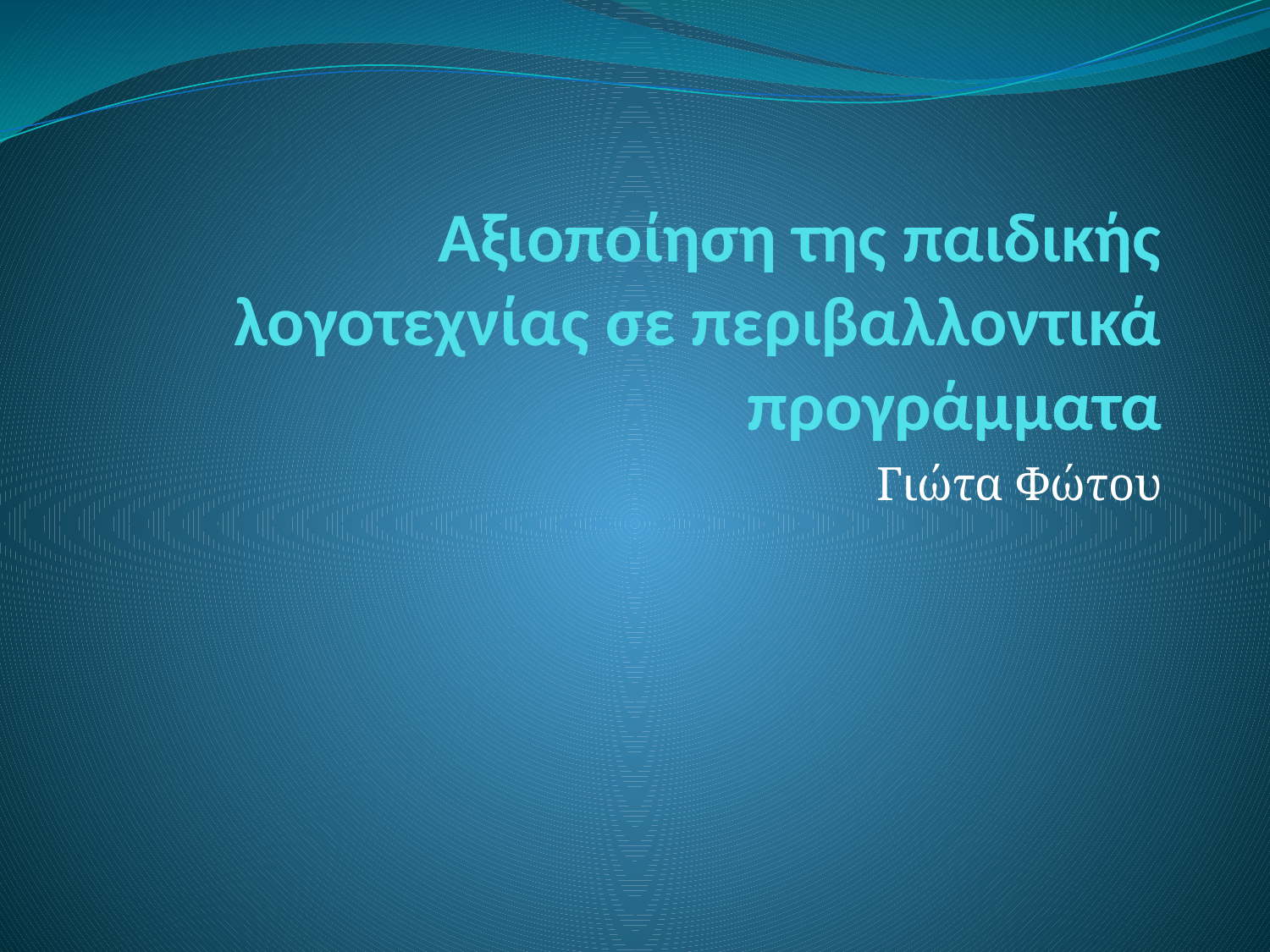

# Αξιοποίηση της παιδικής λογοτεχνίας σε περιβαλλοντικά προγράμματα
Γιώτα Φώτου